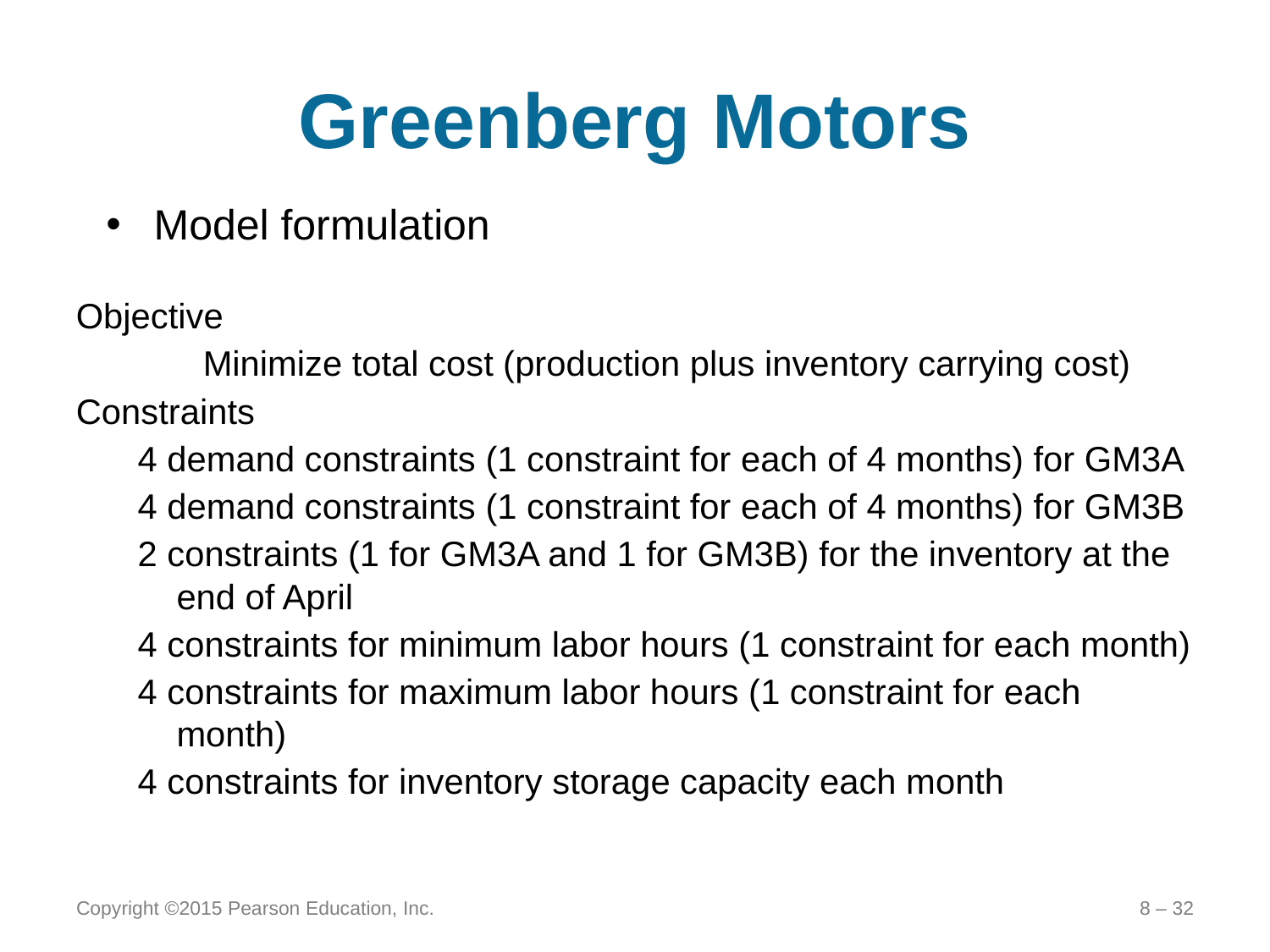

# Greenberg Motors
Model formulation
Objective
	Minimize total cost (production plus inventory carrying cost)
Constraints
4 demand constraints (1 constraint for each of 4 months) for GM3A
4 demand constraints (1 constraint for each of 4 months) for GM3B
2 constraints (1 for GM3A and 1 for GM3B) for the inventory at the end of April
4 constraints for minimum labor hours (1 constraint for each month)
4 constraints for maximum labor hours (1 constraint for each month)
4 constraints for inventory storage capacity each month
Copyright ©2015 Pearson Education, Inc.
8 – 32